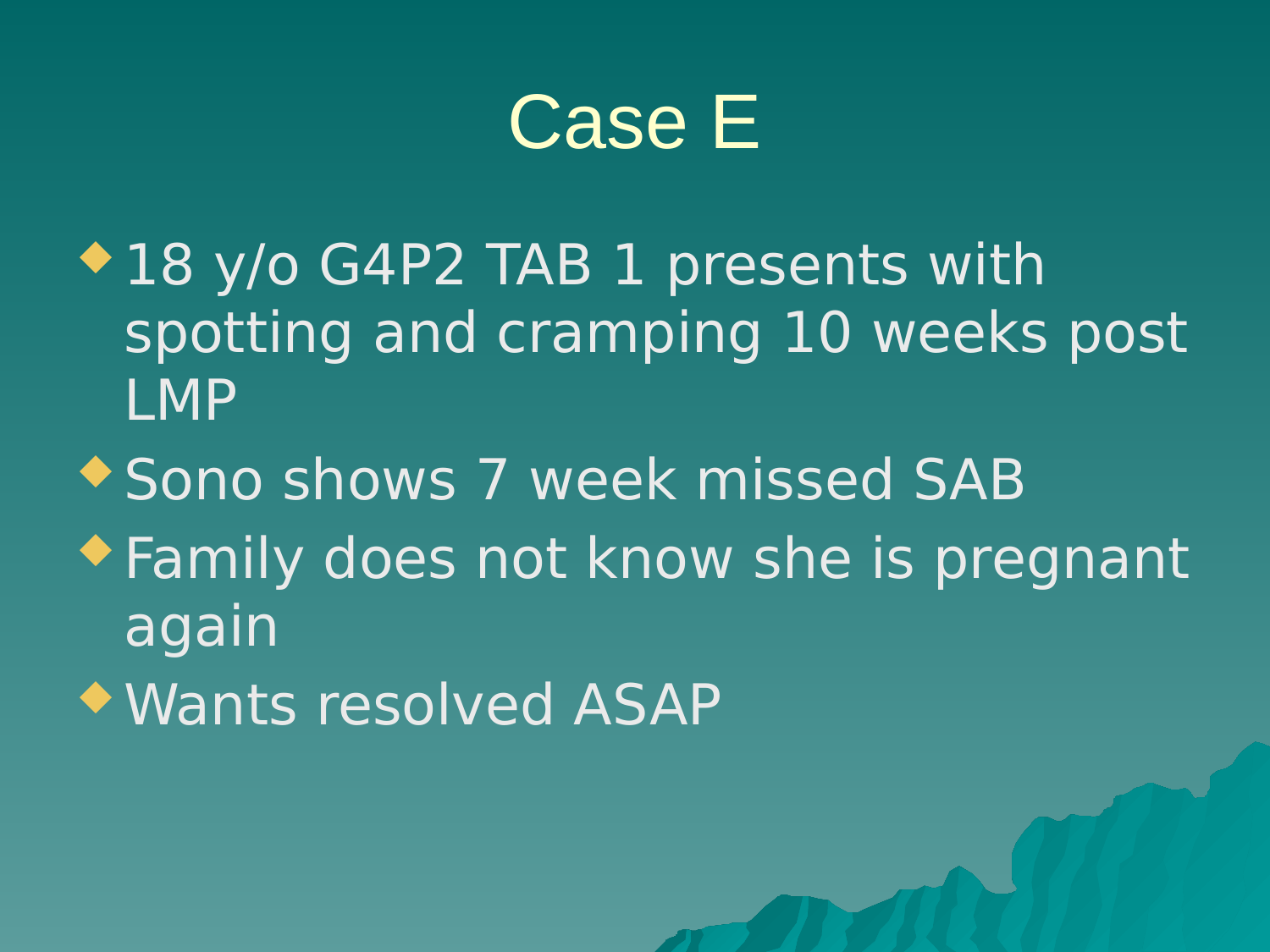

# Case E
18 y/o G4P2 TAB 1 presents with spotting and cramping 10 weeks post LMP
Sono shows 7 week missed SAB
Family does not know she is pregnant again
Wants resolved ASAP